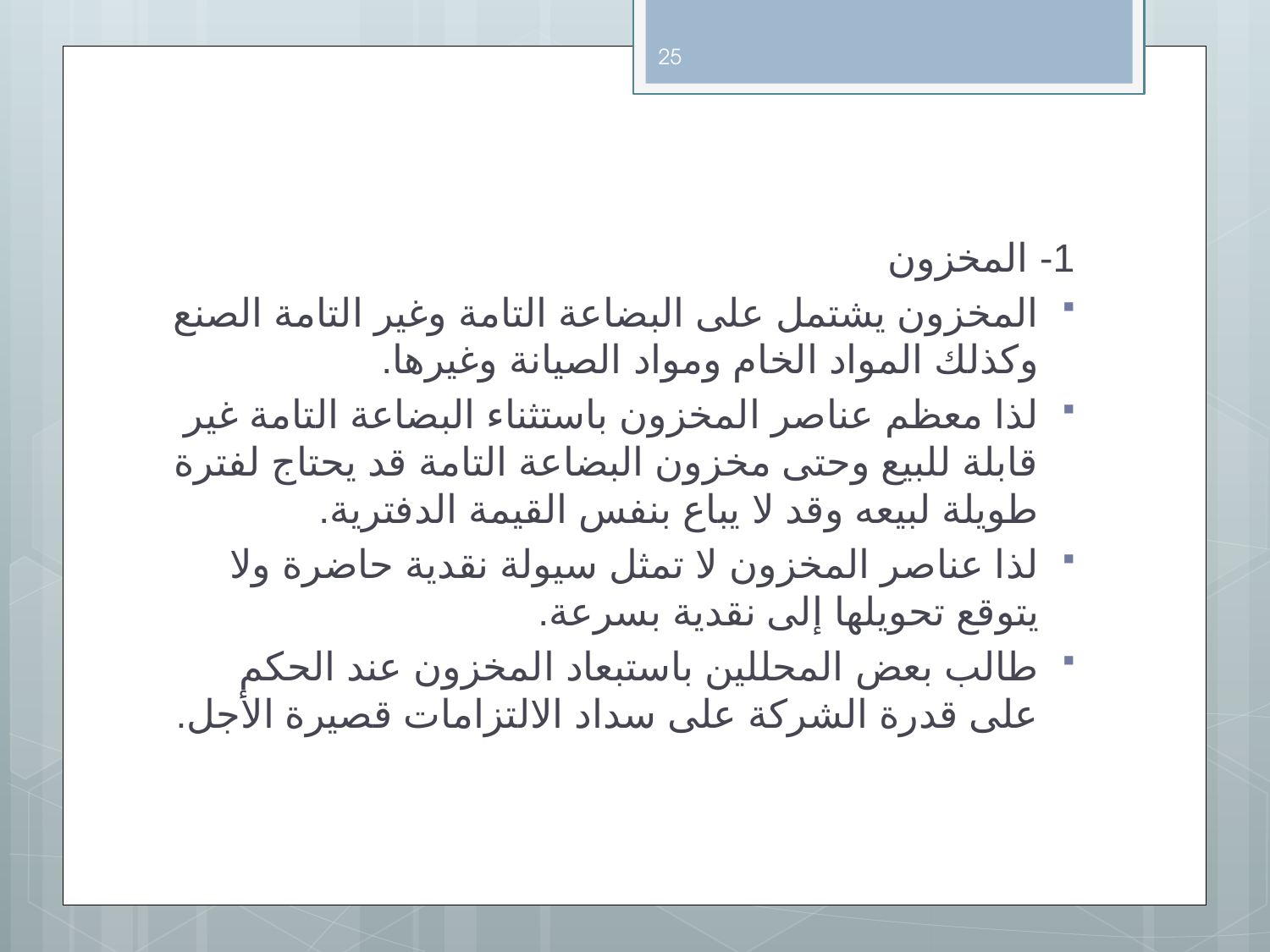

25
1- المخزون
المخزون يشتمل على البضاعة التامة وغير التامة الصنع وكذلك المواد الخام ومواد الصيانة وغيرها.
لذا معظم عناصر المخزون باستثناء البضاعة التامة غير قابلة للبيع وحتى مخزون البضاعة التامة قد يحتاج لفترة طويلة لبيعه وقد لا يباع بنفس القيمة الدفترية.
لذا عناصر المخزون لا تمثل سيولة نقدية حاضرة ولا يتوقع تحويلها إلى نقدية بسرعة.
طالب بعض المحللين باستبعاد المخزون عند الحكم على قدرة الشركة على سداد الالتزامات قصيرة الأجل.